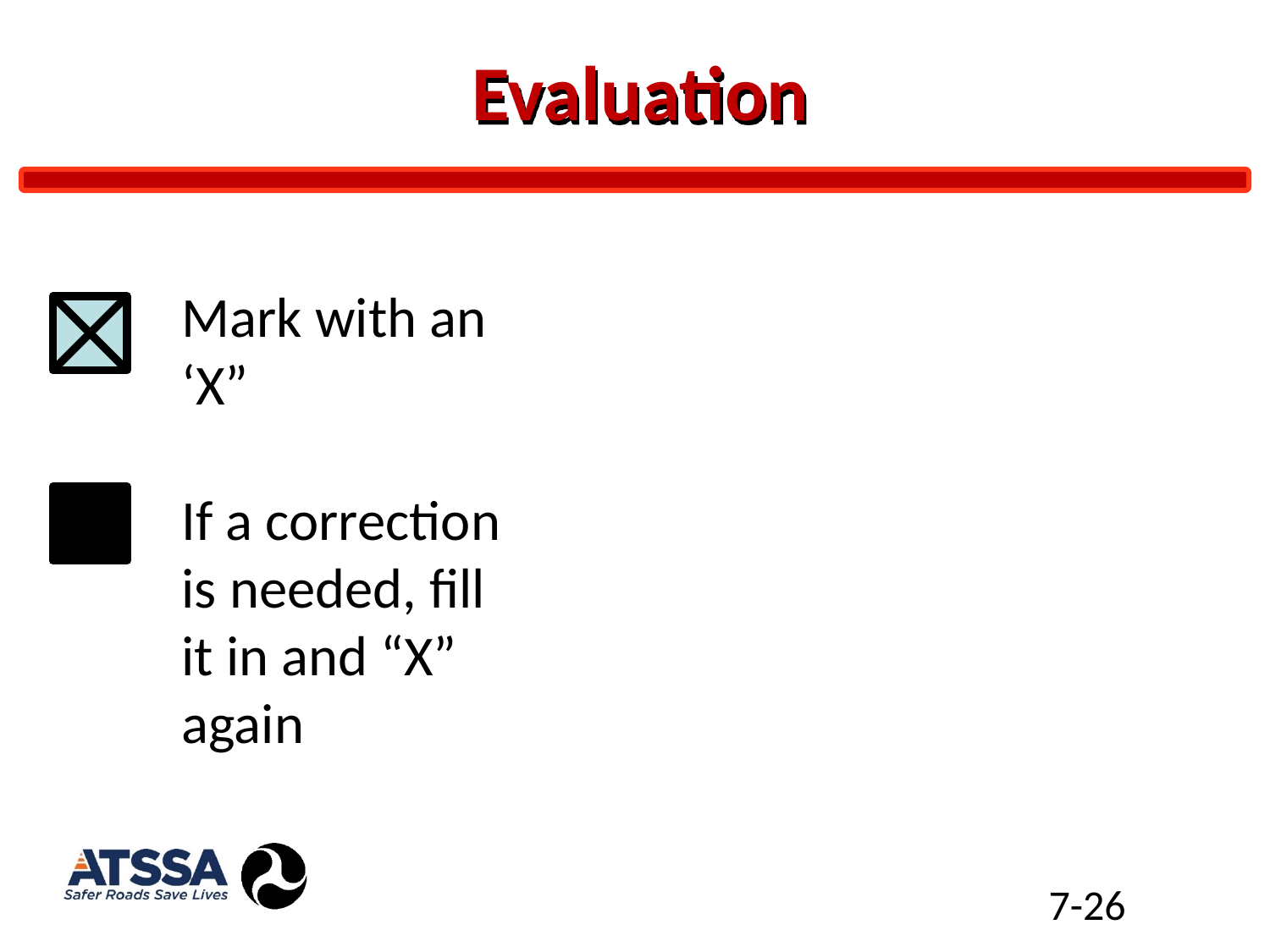

# Evaluation
Mark with an ‘X”

If a correction is needed, fill it in and “X” again